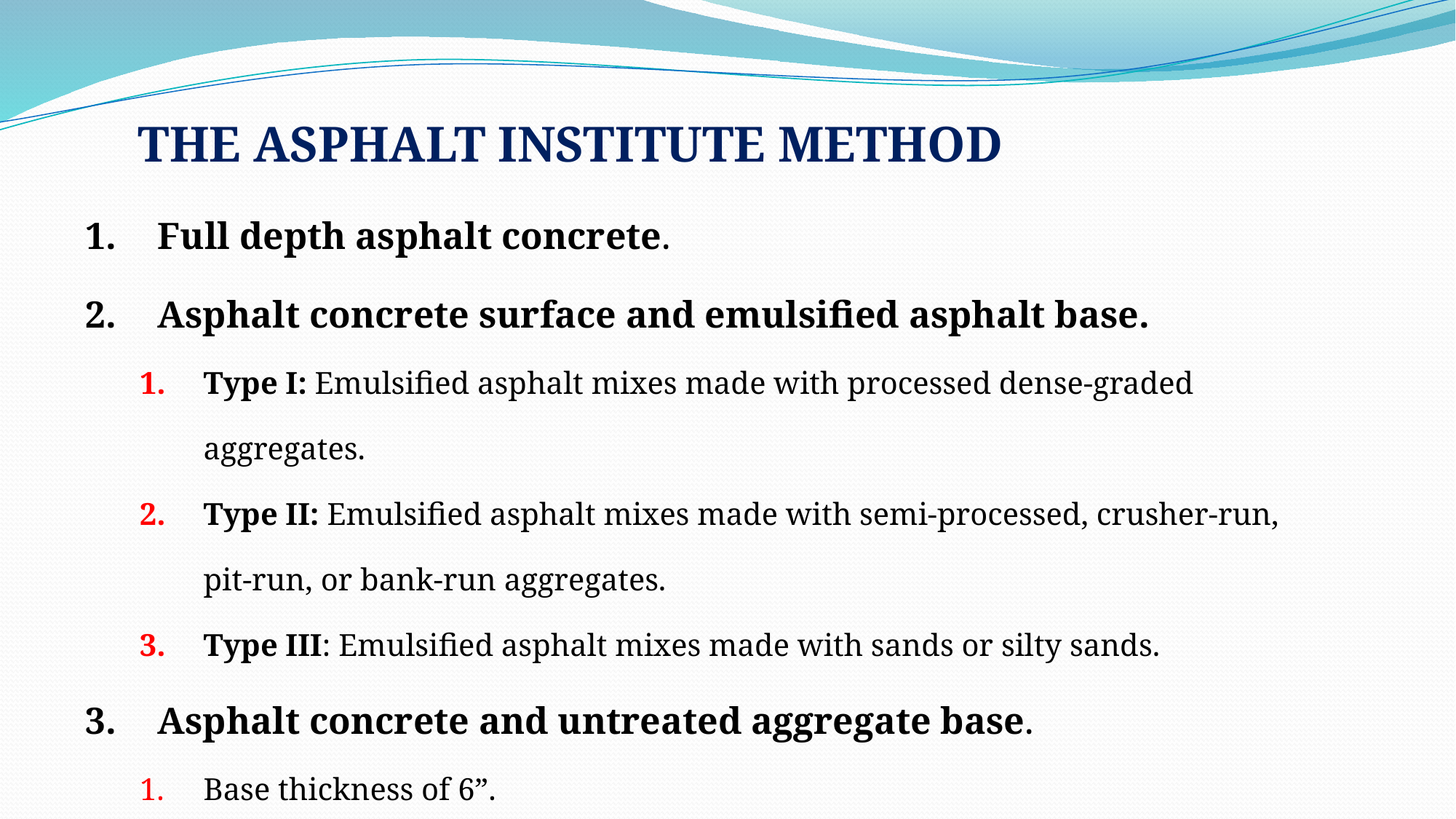

THE ASPHALT INSTITUTE METHOD
Full depth asphalt concrete.
Asphalt concrete surface and emulsified asphalt base.
Type I: Emulsified asphalt mixes made with processed dense-graded aggregates.
Type II: Emulsified asphalt mixes made with semi-processed, crusher-run, pit-run, or bank-run aggregates.
Type III: Emulsified asphalt mixes made with sands or silty sands.
Asphalt concrete and untreated aggregate base.
Base thickness of 6”.
Base thickness of 12”.